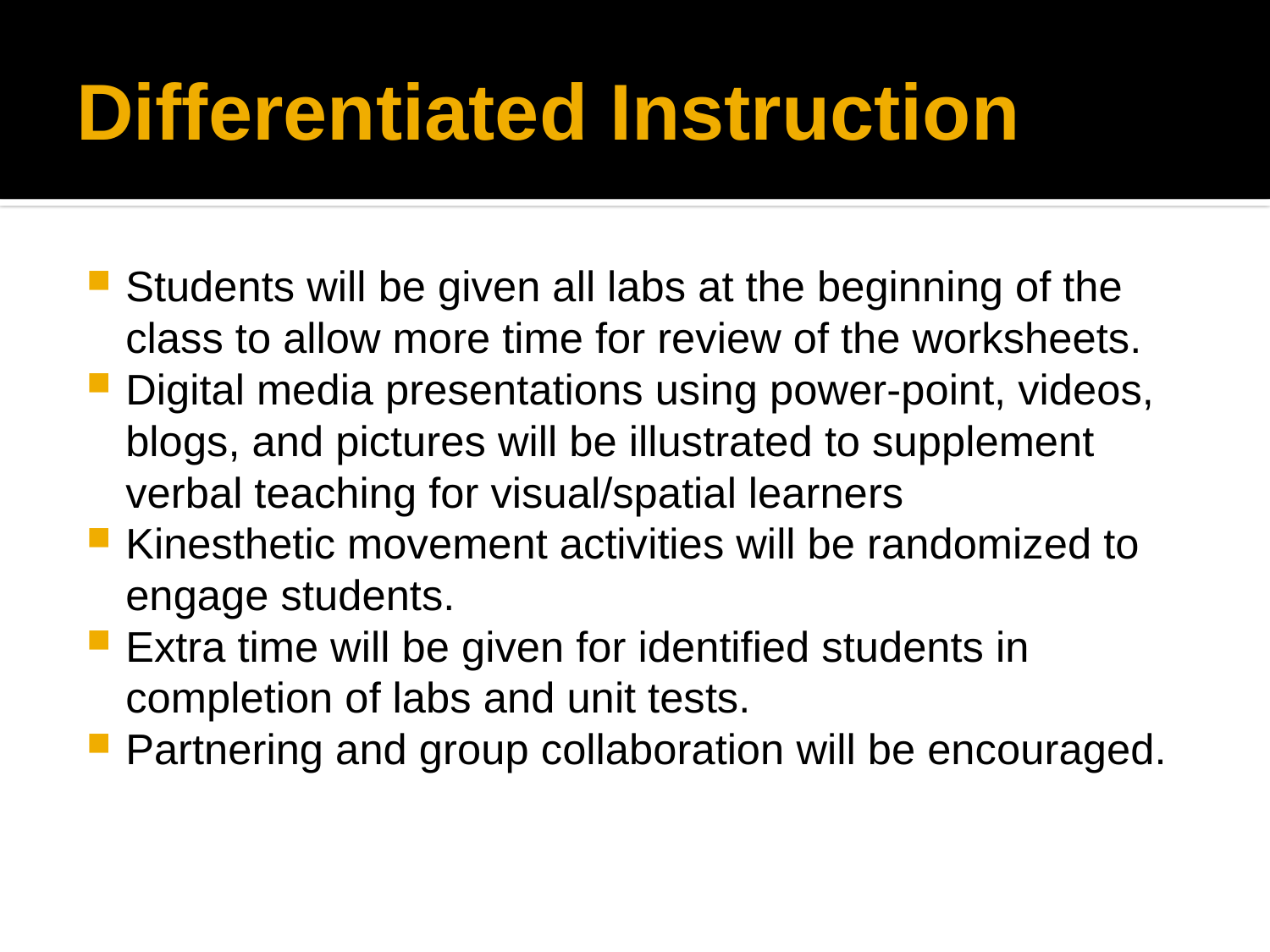

# Differentiated Instruction
Students will be given all labs at the beginning of the class to allow more time for review of the worksheets.
Digital media presentations using power-point, videos, blogs, and pictures will be illustrated to supplement verbal teaching for visual/spatial learners
Kinesthetic movement activities will be randomized to engage students.
Extra time will be given for identified students in completion of labs and unit tests.
Partnering and group collaboration will be encouraged.